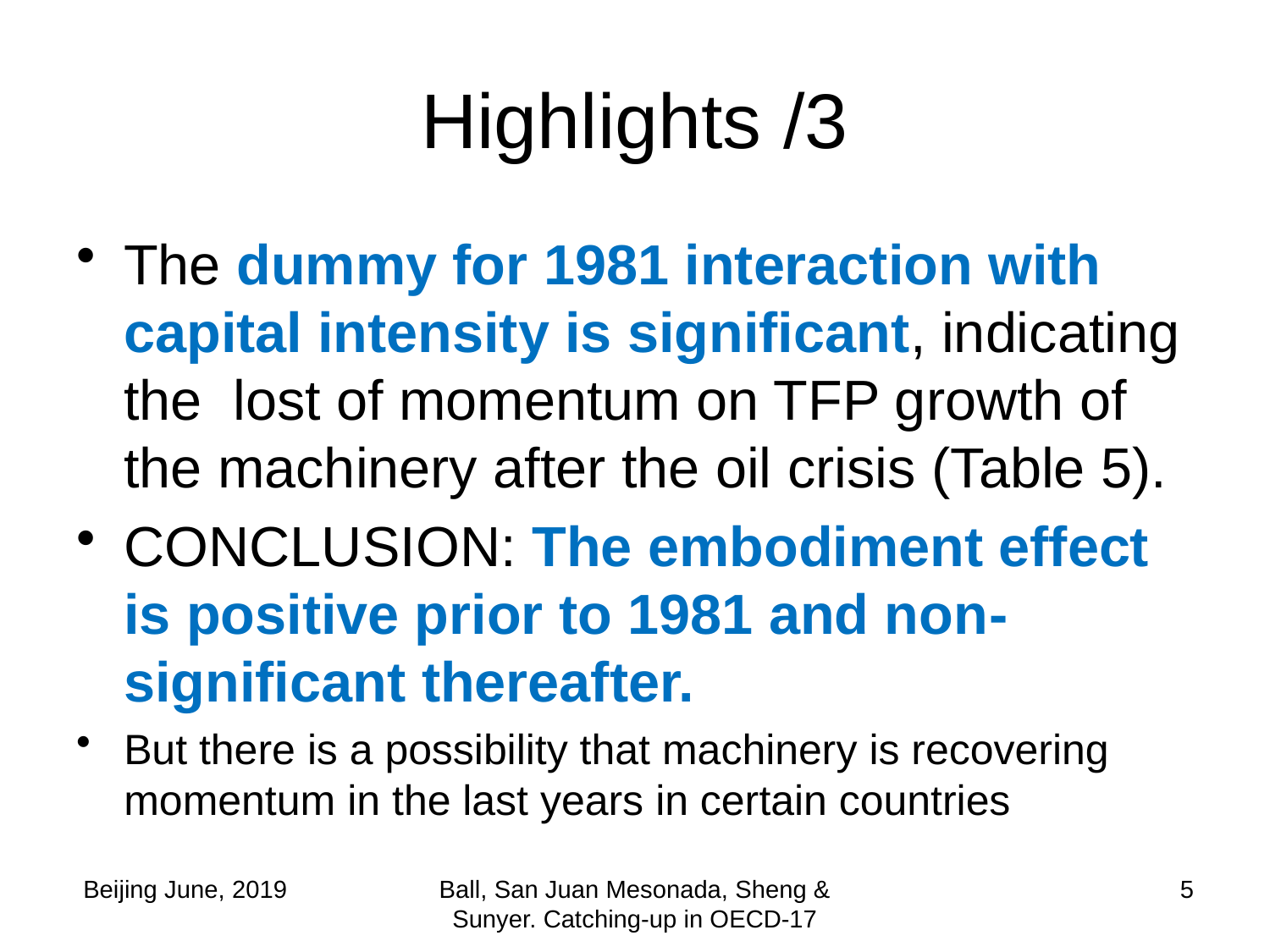

# Highlights /3
The dummy for 1981 interaction with capital intensity is significant, indicating the  lost of momentum on TFP growth of the machinery after the oil crisis (Table 5).
CONCLUSION: The embodiment effect is positive prior to 1981 and non-significant thereafter.
But there is a possibility that machinery is recovering momentum in the last years in certain countries

 Beijing June, 2019
Ball, San Juan Mesonada, Sheng & Sunyer. Catching-up in OECD-17
5